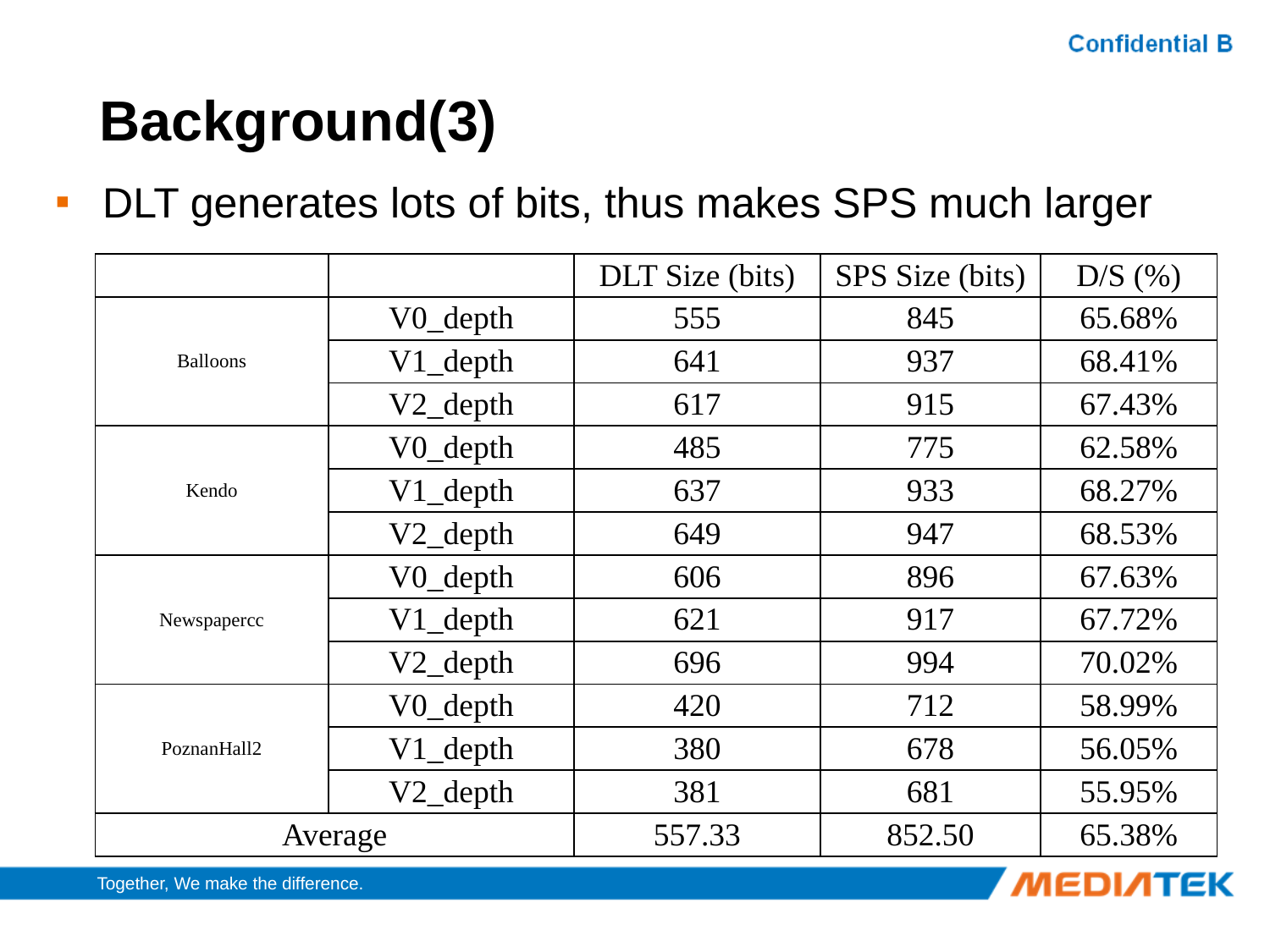

# Background(3)
DLT generates lots of bits, thus makes SPS much larger
|  |  | DLT Size (bits) | SPS Size (bits) | D/S (%) |
| --- | --- | --- | --- | --- |
| Balloons | V0\_depth | 555 | 845 | 65.68% |
|  | V1\_depth | 641 | 937 | 68.41% |
|  | V2\_depth | 617 | 915 | 67.43% |
| Kendo | V0\_depth | 485 | 775 | 62.58% |
|  | V1\_depth | 637 | 933 | 68.27% |
|  | V2\_depth | 649 | 947 | 68.53% |
| Newspapercc | V0\_depth | 606 | 896 | 67.63% |
|  | V1\_depth | 621 | 917 | 67.72% |
|  | V2\_depth | 696 | 994 | 70.02% |
| PoznanHall2 | V0\_depth | 420 | 712 | 58.99% |
|  | V1\_depth | 380 | 678 | 56.05% |
|  | V2\_depth | 381 | 681 | 55.95% |
| Average |  | 557.33 | 852.50 | 65.38% |